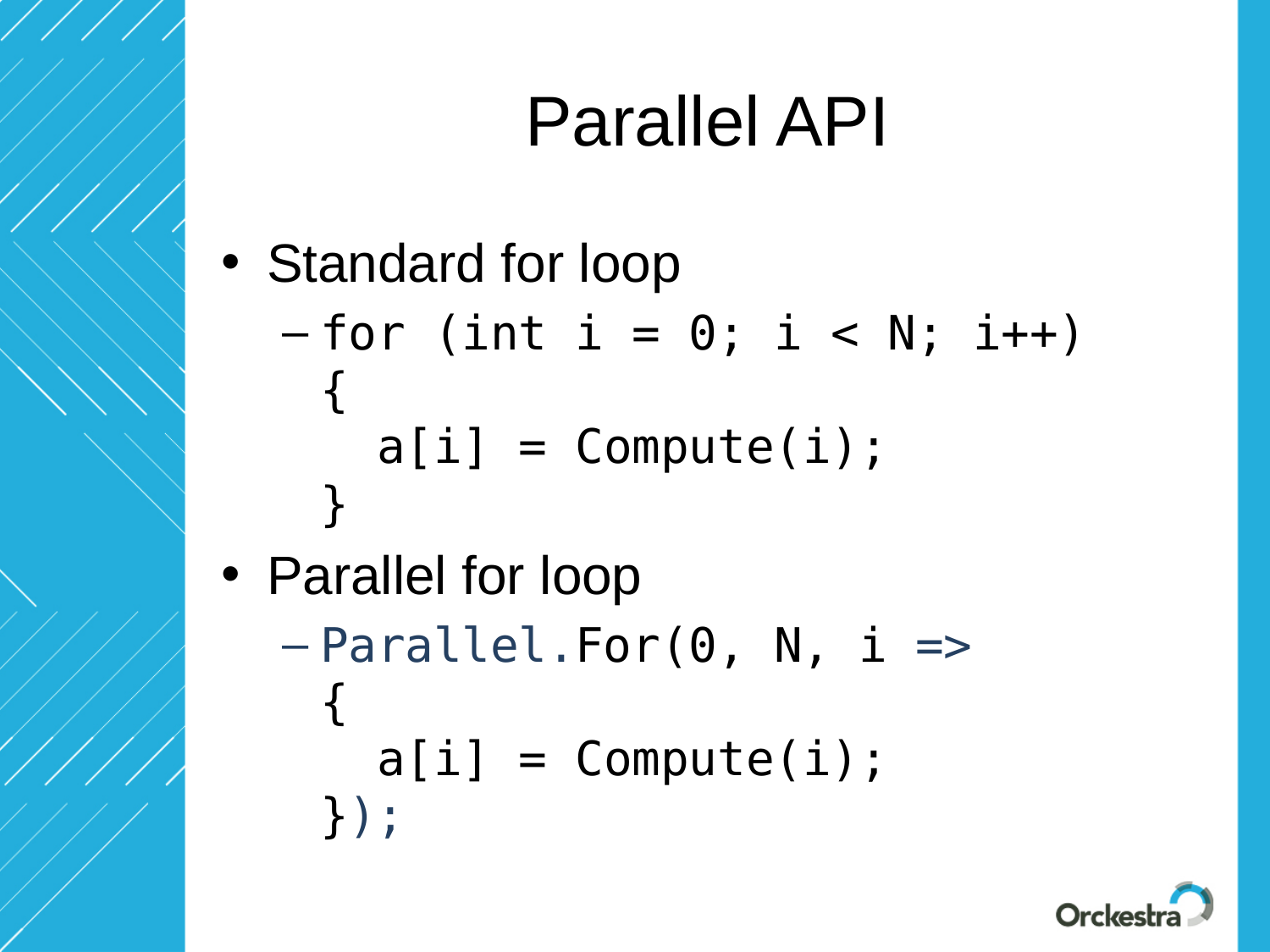

# Parallel API
Standard for loop
for (int i = 0; i < N; i++)
{
  a[i] = Compute(i);
}
Parallel for loop
Parallel.For(0, N, i =>
{
  a[i] = Compute(i);
});